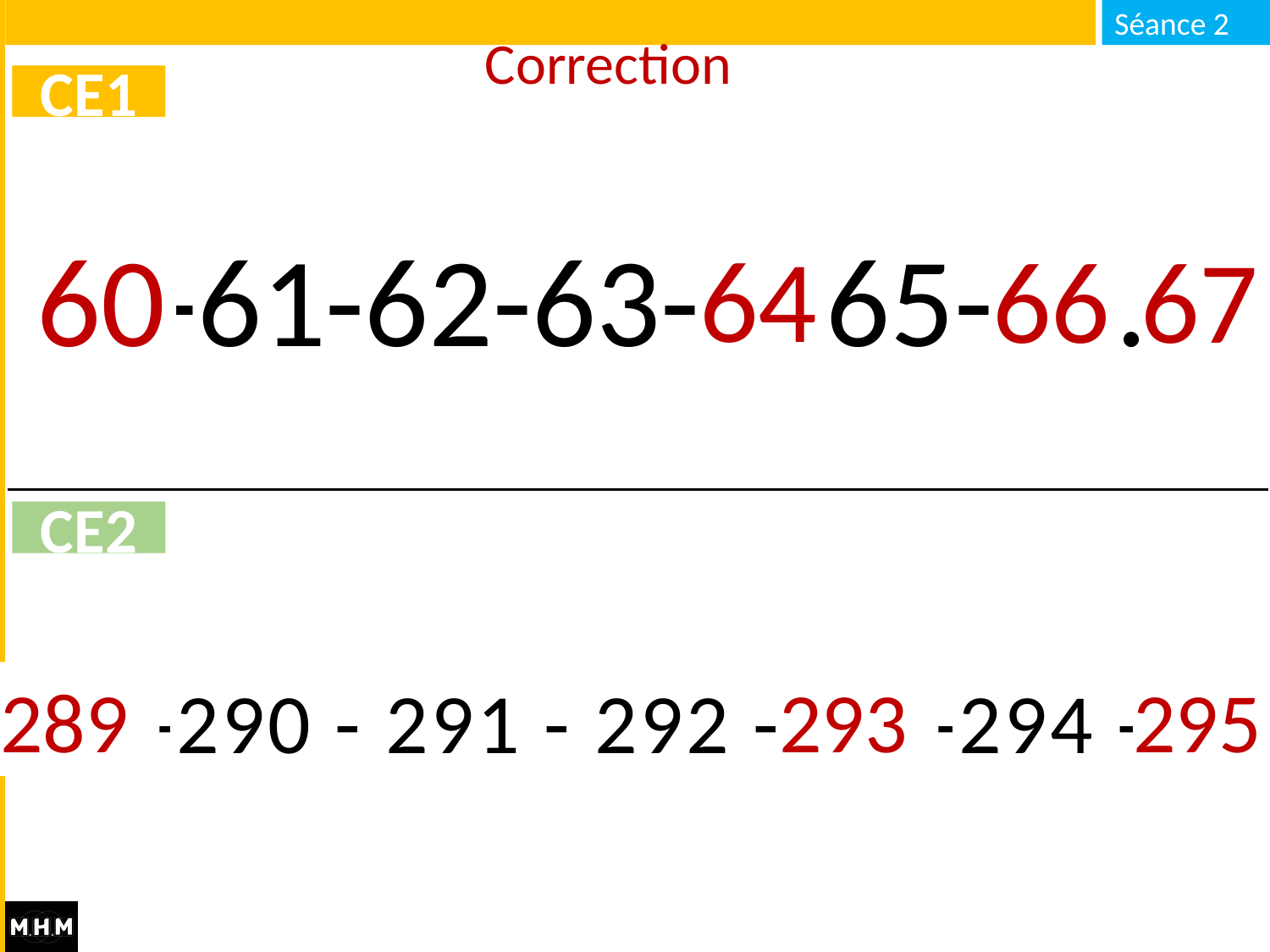

# Correction
CE1
60
…-61-62-63-…-65-…-…
64
66
67
CE2
295
293
289
… -290 - 291 - 292 -  …  -294 - …